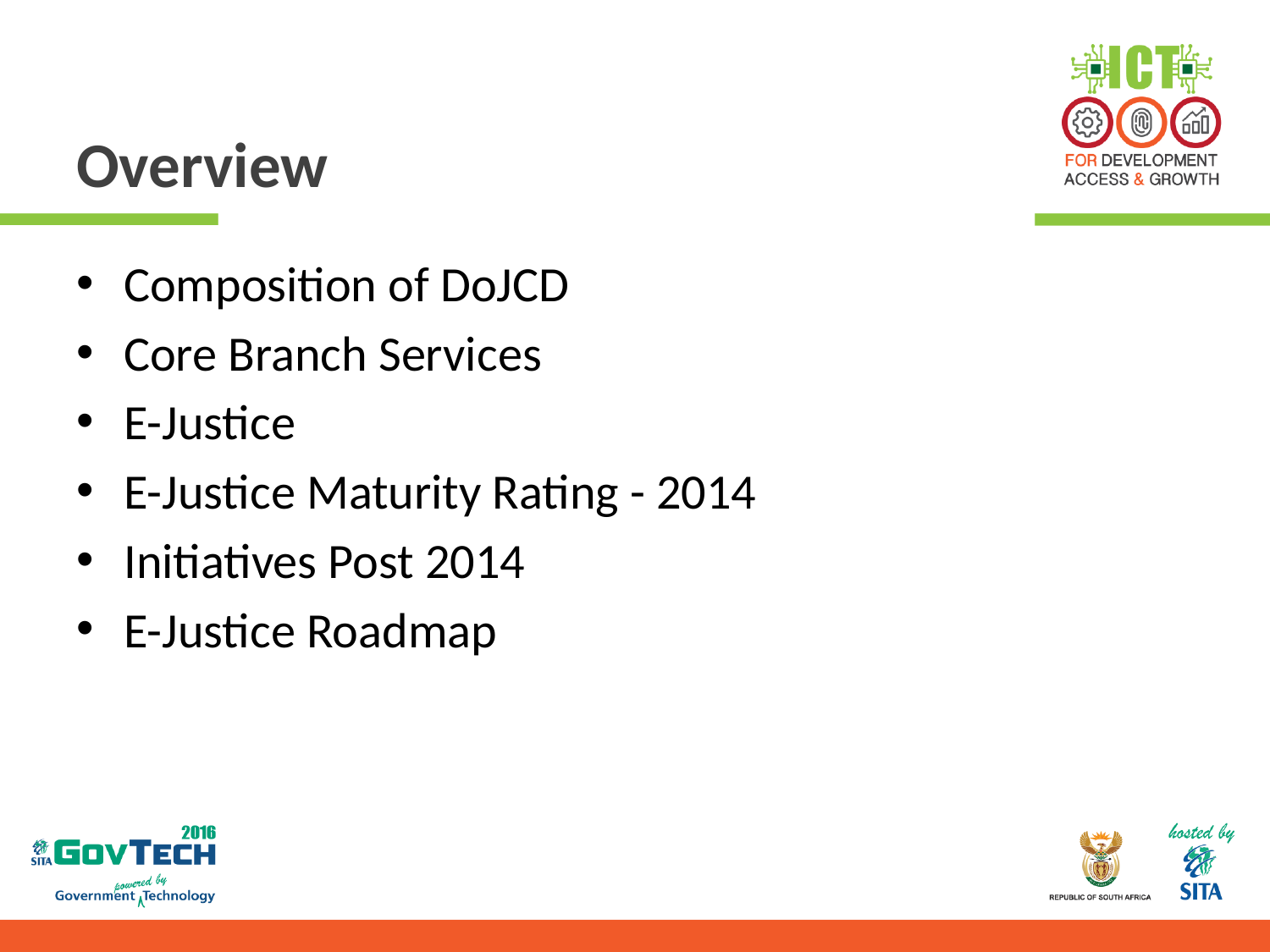

# Overview
Composition of DoJCD
Core Branch Services
E-Justice
E-Justice Maturity Rating - 2014
Initiatives Post 2014
E-Justice Roadmap